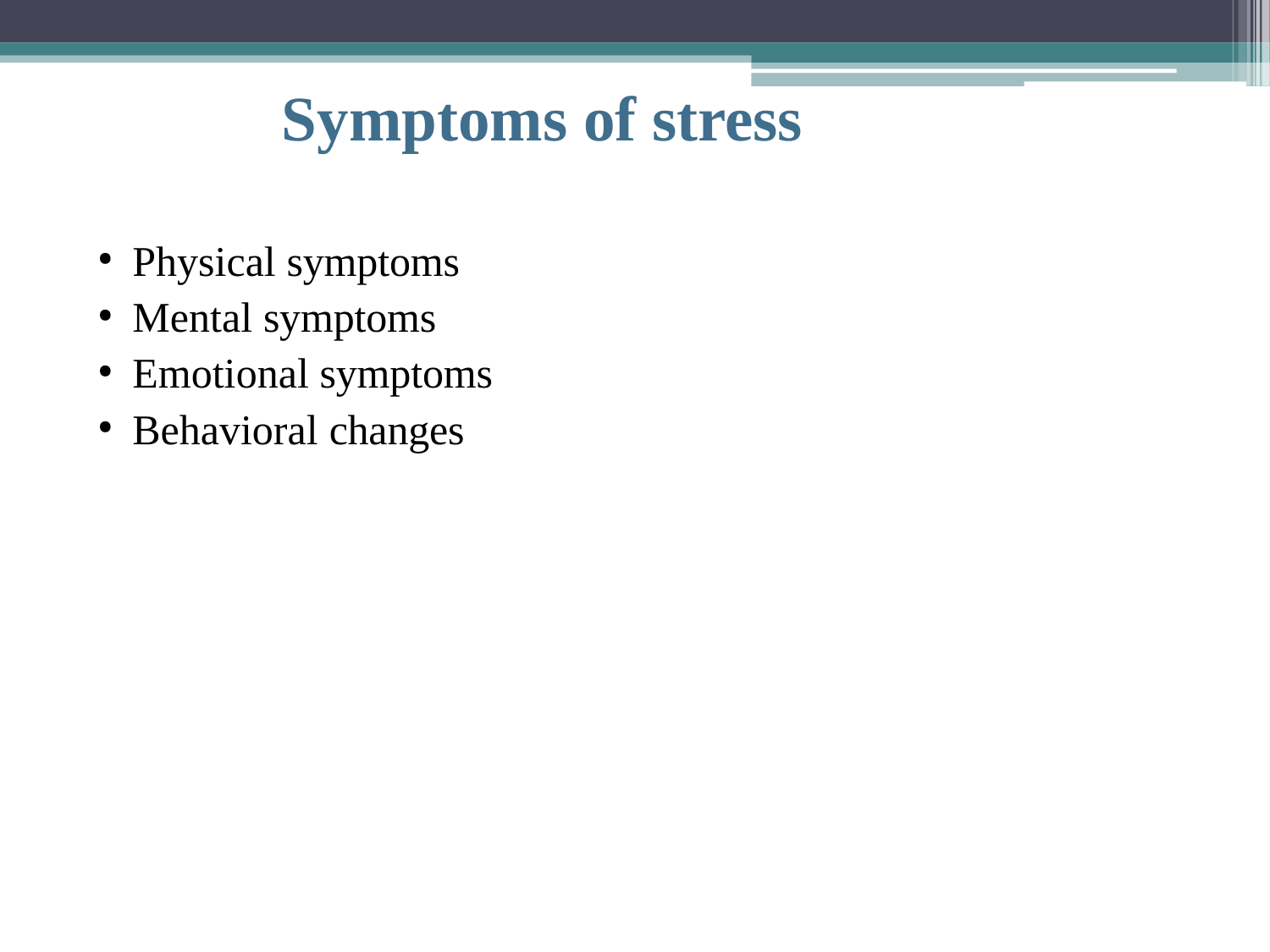

# Symptoms of stress
Physical symptoms
Mental symptoms
Emotional symptoms
Behavioral changes